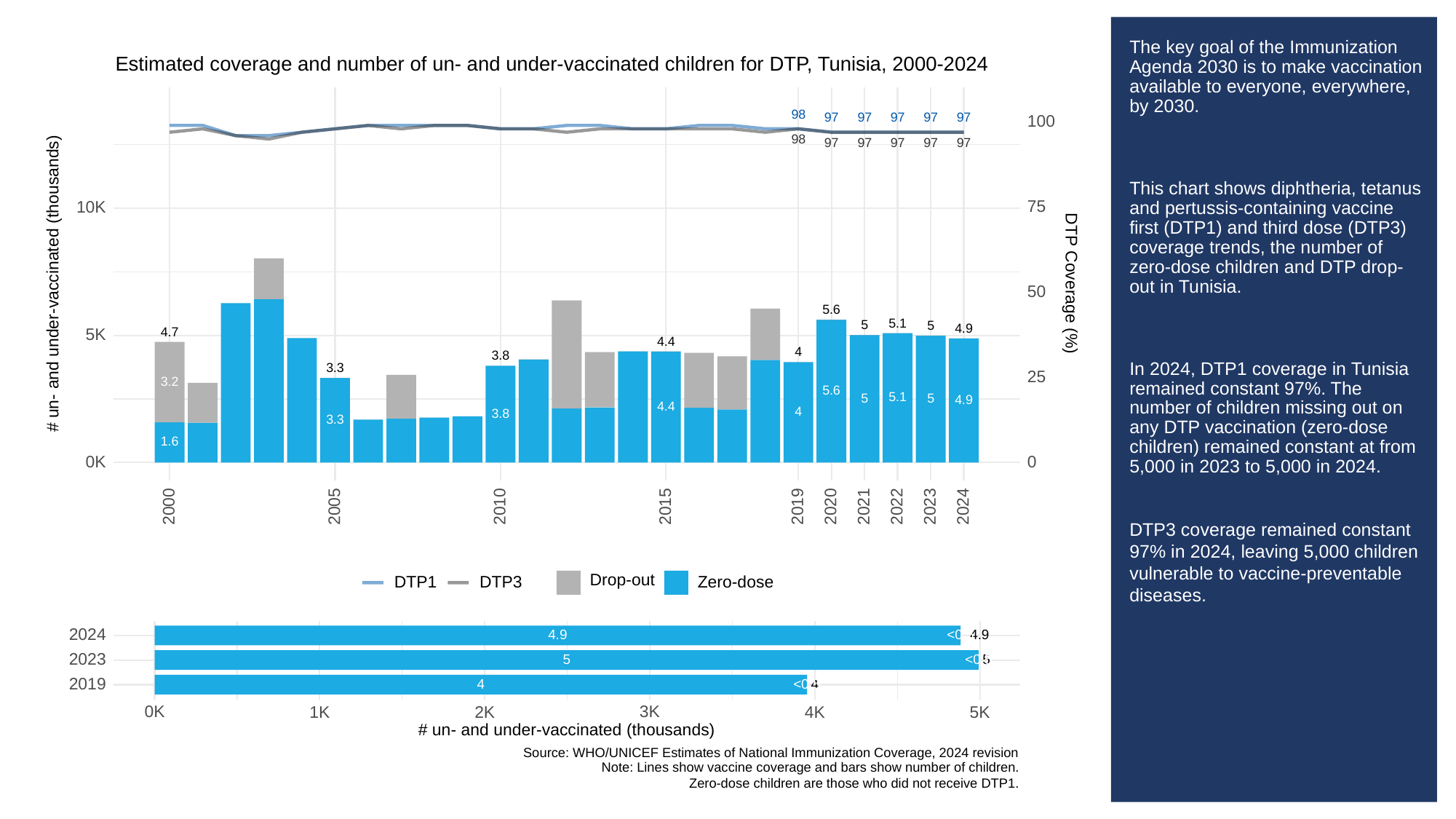

# The key goal of the Immunization Agenda 2030 is to make vaccination available to everyone, everywhere, by 2030.

This chart shows diphtheria, tetanus and pertussis-containing vaccine first (DTP1) and third dose (DTP3) coverage trends, the number of zero-dose children and DTP drop-out in Tunisia.

In 2024, DTP1 coverage in Tunisia remained constant 97%. The number of children missing out on any DTP vaccination (zero-dose children) remained constant at from 5,000 in 2023 to 5,000 in 2024.

DTP3 coverage remained constant 97% in 2024, leaving 5,000 children vulnerable to vaccine-preventable diseases.

Estimated coverage and number of un- and under-vaccinated children for DTP, Tunisia, 2000-2024

98
97
97
97
97
97
100

98
97
97
97
97
97

75
10K

# un- and under-vaccinated (thousands)
DTP Coverage (%)
50

5.6

5.1

5
5
4.9
4.7
5K

4.4

4

3.8

3.3

25

3.2

5.6
5.1
5
5
4.9

4.4

4

3.8

3.3

1.6
0K
0

2023
2000
2005
2010
2015
2019
2020
2021
2022
2024

Drop-out
DTP3
Zero-dose
DTP1

2024
4.9
<0.5
4.9

2023
<0.5
5
5

2019
<0.5
4
4

3K
0K
5K
1K
2K
4K
# un- and under-vaccinated (thousands)
Source: WHO/UNICEF Estimates of National Immunization Coverage, 2024 revision
Note: Lines show vaccine coverage and bars show number of children.
Zero-dose children are those who did not receive DTP1.